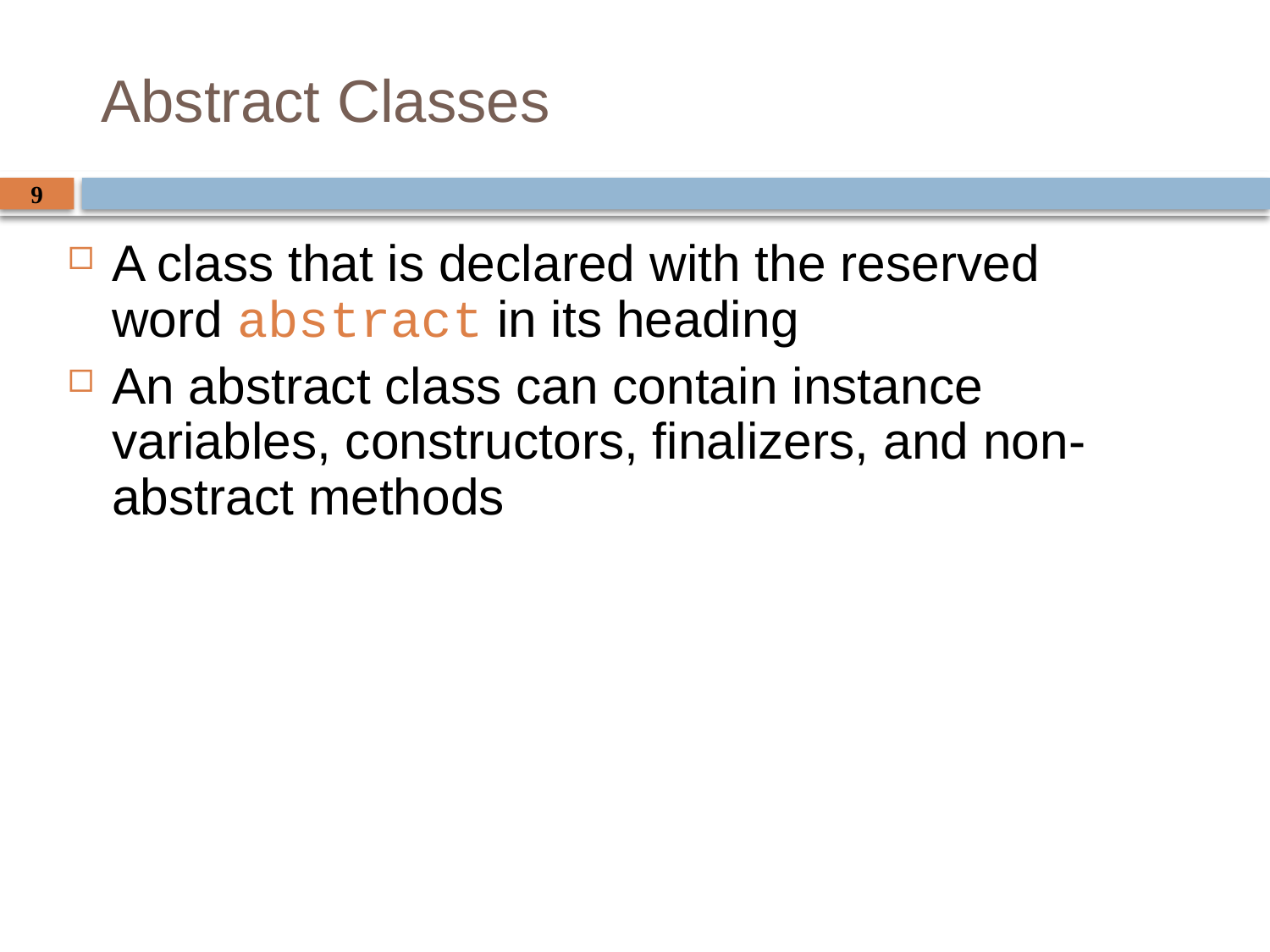

# Abstract Classes
A class that is declared with the reserved word abstract in its heading
An abstract class can contain instance variables, constructors, finalizers, and non-abstract methods
9